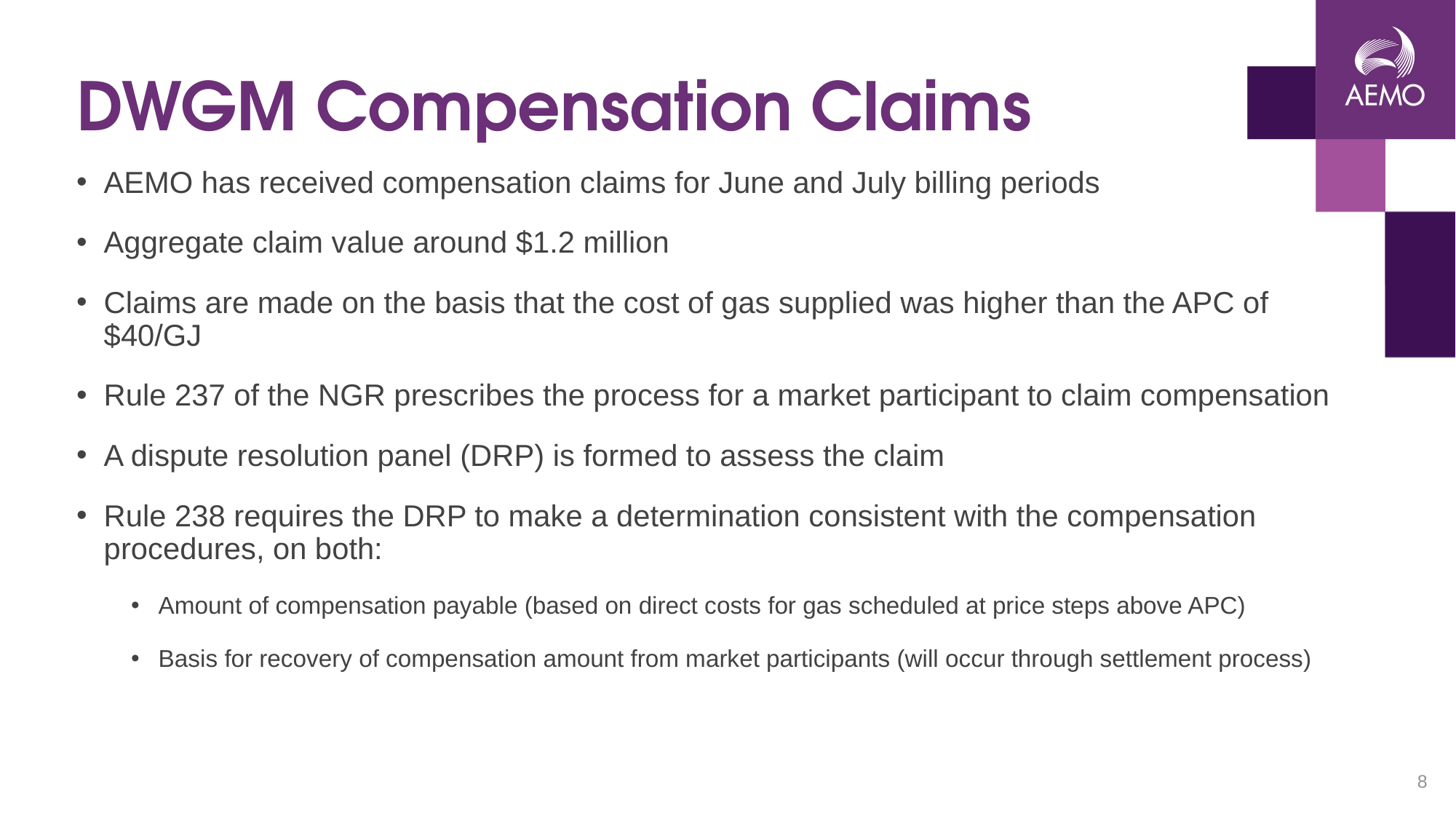

# DWGM Compensation Claims
AEMO has received compensation claims for June and July billing periods
Aggregate claim value around $1.2 million
Claims are made on the basis that the cost of gas supplied was higher than the APC of $40/GJ
Rule 237 of the NGR prescribes the process for a market participant to claim compensation
A dispute resolution panel (DRP) is formed to assess the claim
Rule 238 requires the DRP to make a determination consistent with the compensation procedures, on both:
Amount of compensation payable (based on direct costs for gas scheduled at price steps above APC)
Basis for recovery of compensation amount from market participants (will occur through settlement process)
8